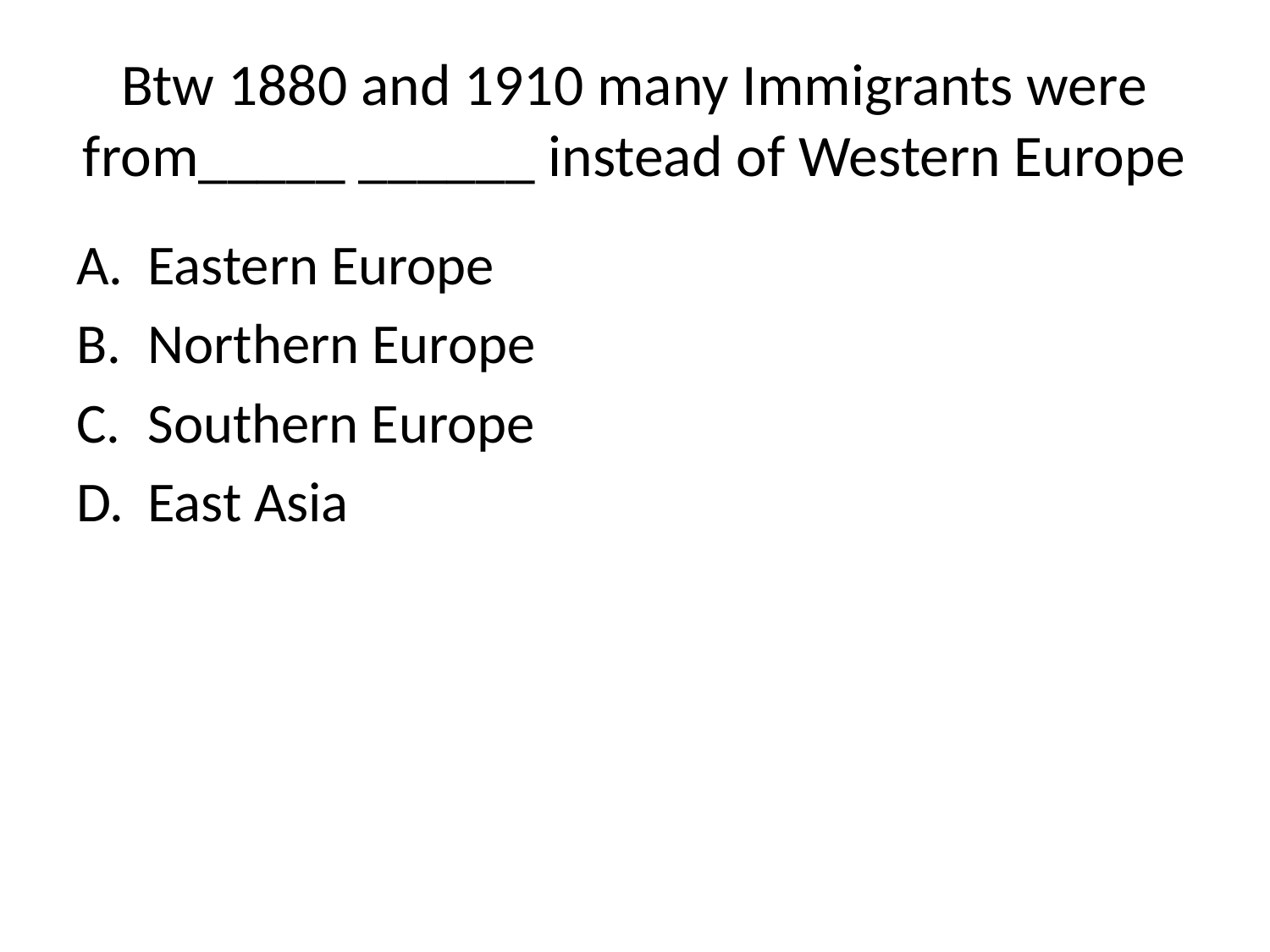

# Btw 1880 and 1910 many Immigrants were from_____ ______ instead of Western Europe
Eastern Europe
Northern Europe
Southern Europe
East Asia